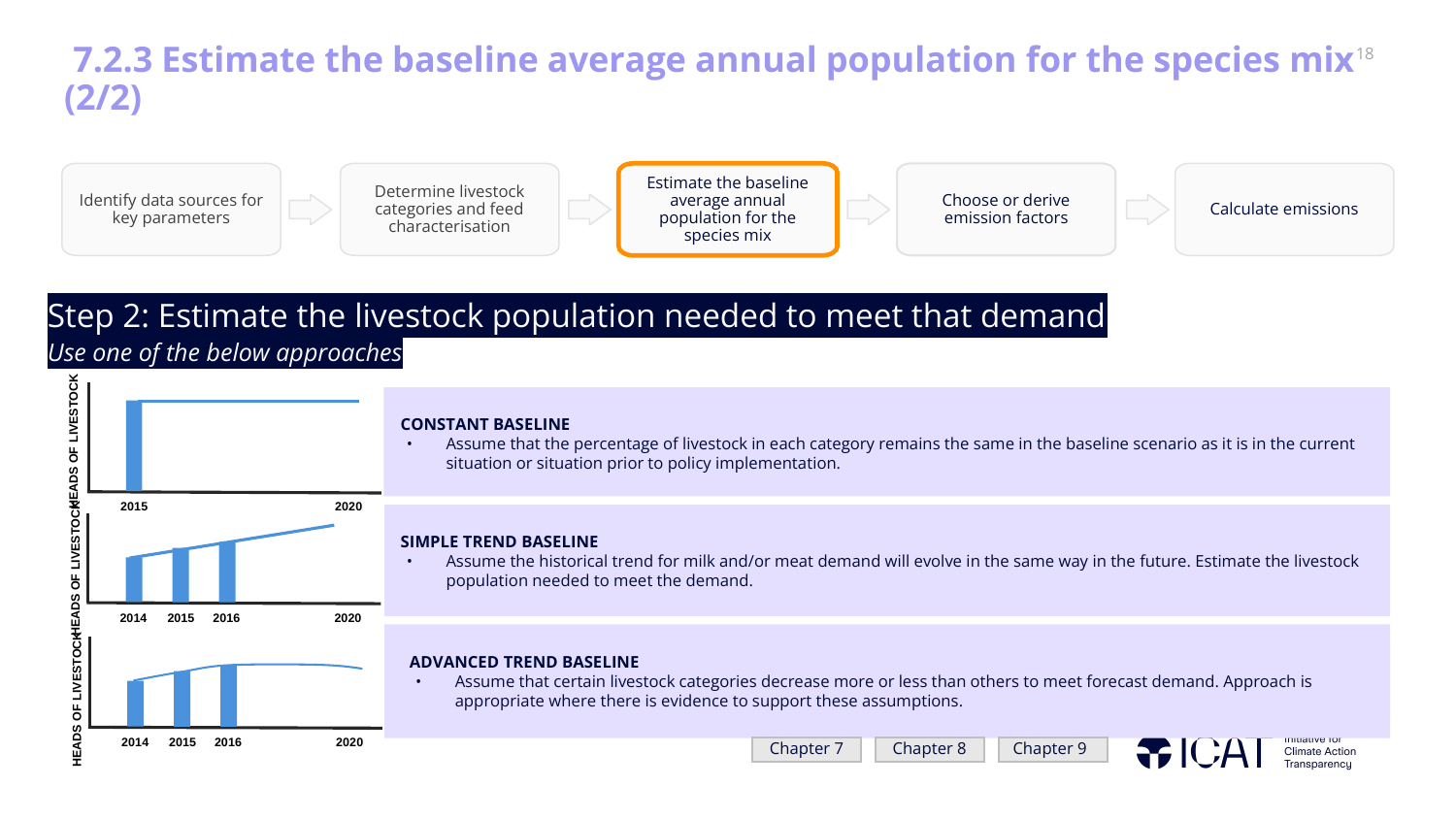

# 7.2.3 Estimate the baseline average annual population for the species mix (2/2)
Identify data sources for key parameters
Determine livestock categories and feed characterisation
Estimate the baseline average annual population for the species mix
Choose or derive emission factors
Calculate emissions

Step 2: Estimate the livestock population needed to meet that demand
Use one of the below approaches

HEADS OF LIVESTOCK
2015
2020

Constant baseline
Assume that the percentage of livestock in each category remains the same in the baseline scenario as it is in the current situation or situation prior to policy implementation.

HEADS OF LIVESTOCK

2014
2015
2016
2020

Simple trend baseline
Assume the historical trend for milk and/or meat demand will evolve in the same way in the future. Estimate the livestock population needed to meet the demand.
HEADS OF LIVESTOCK

2014
2015
2016
2020

Advanced trend baseline
Assume that certain livestock categories decrease more or less than others to meet forecast demand. Approach is appropriate where there is evidence to support these assumptions.
Chapter 7

Chapter 8

Chapter 9